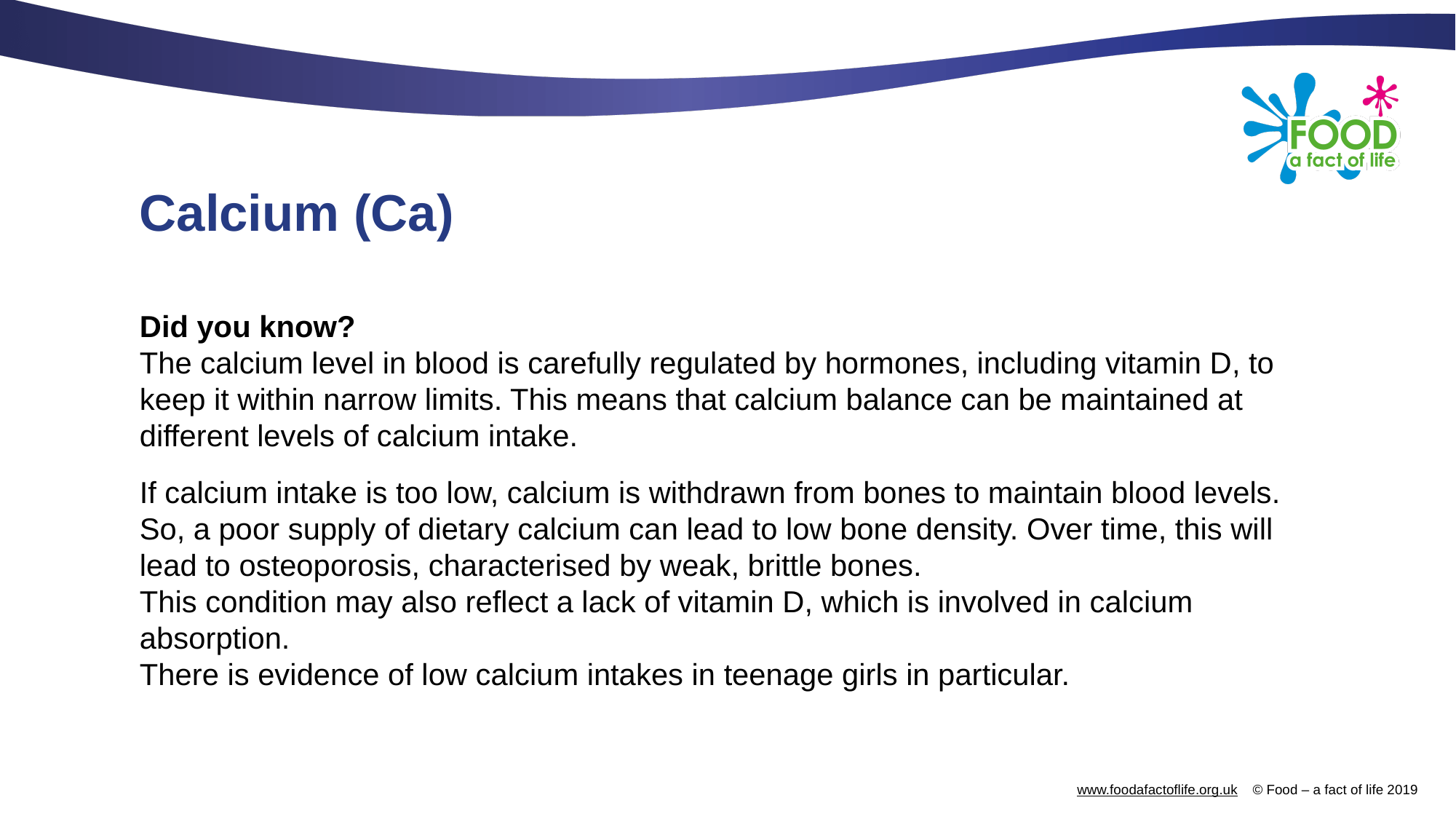

# Calcium (Ca)
Did you know?
The calcium level in blood is carefully regulated by hormones, including vitamin D, to keep it within narrow limits. This means that calcium balance can be maintained at different levels of calcium intake.

If calcium intake is too low, calcium is withdrawn from bones to maintain blood levels. So, a poor supply of dietary calcium can lead to low bone density. Over time, this will lead to osteoporosis, characterised by weak, brittle bones.
This condition may also reflect a lack of vitamin D, which is involved in calcium absorption.
There is evidence of low calcium intakes in teenage girls in particular.